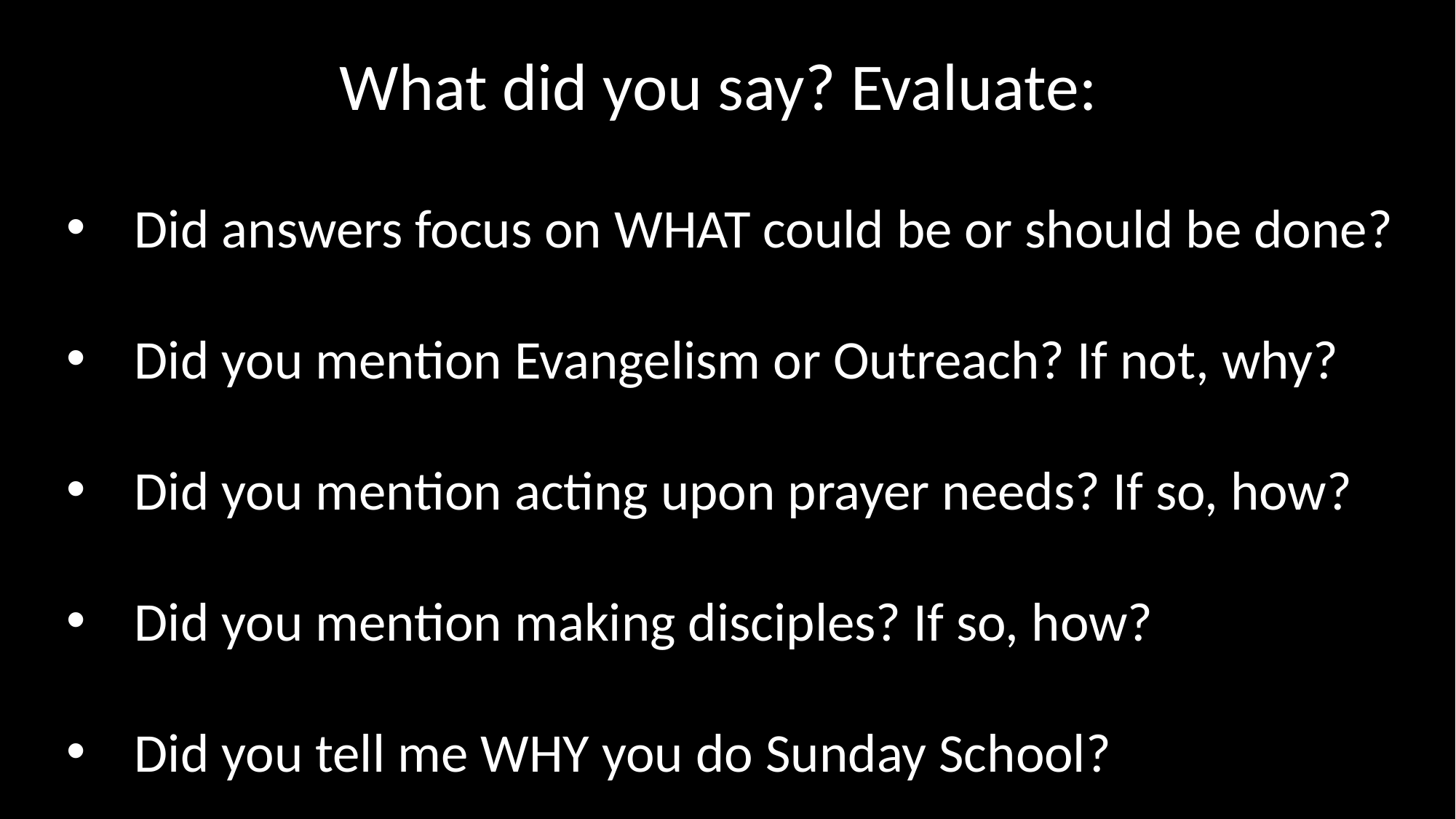

# What did you say? Evaluate:
Did answers focus on WHAT could be or should be done?
Did you mention Evangelism or Outreach? If not, why?
Did you mention acting upon prayer needs? If so, how?
Did you mention making disciples? If so, how?
Did you tell me WHY you do Sunday School?